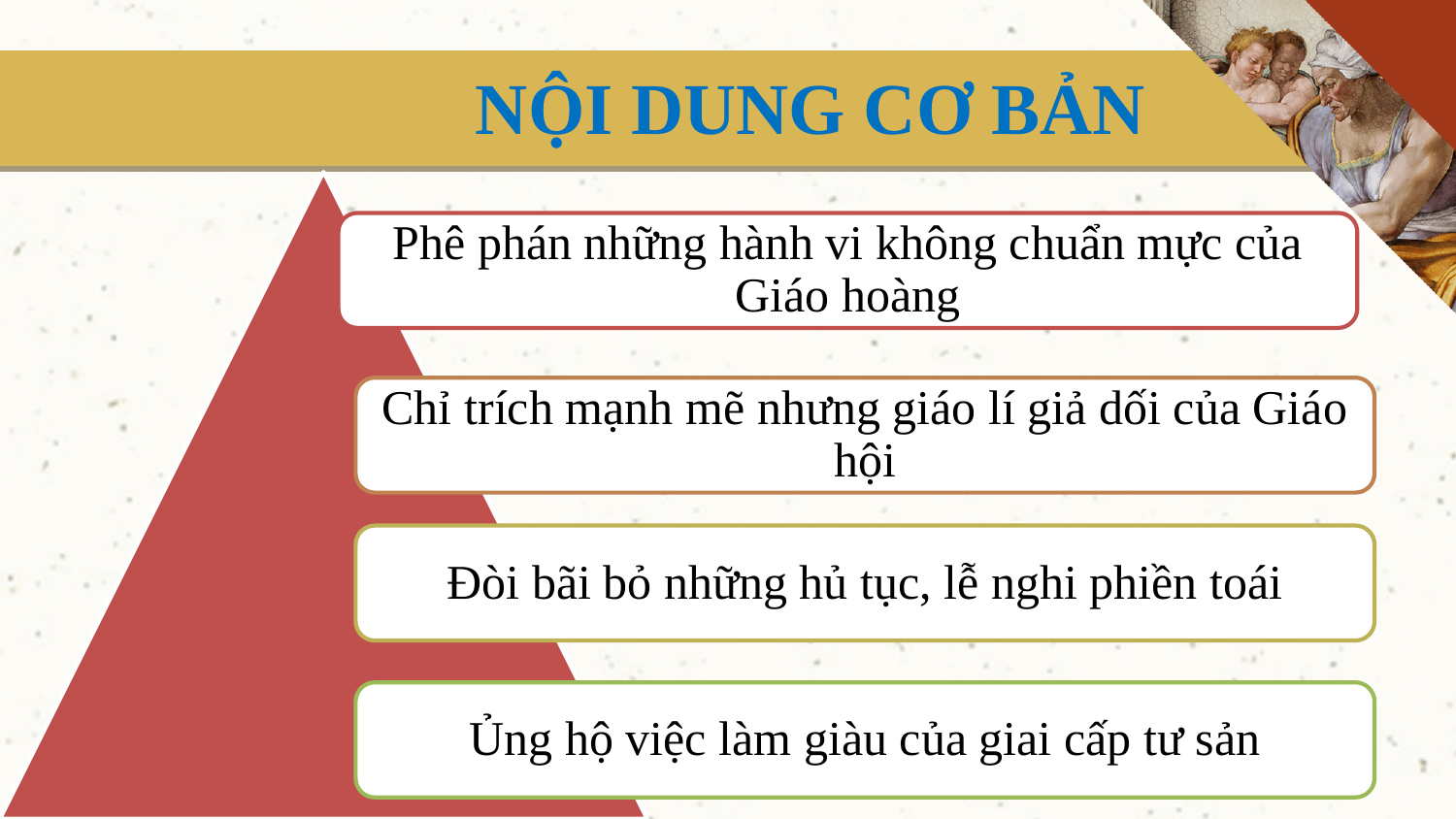

NỘI DUNG CƠ BẢN

Phê phán những hành vi không chuẩn mực của Giáo hoàng
Chỉ trích mạnh mẽ nhưng giáo lí giả dối của Giáo hội
Đòi bãi bỏ những hủ tục, lễ nghi phiền toái
Ủng hộ việc làm giàu của giai cấp tư sản